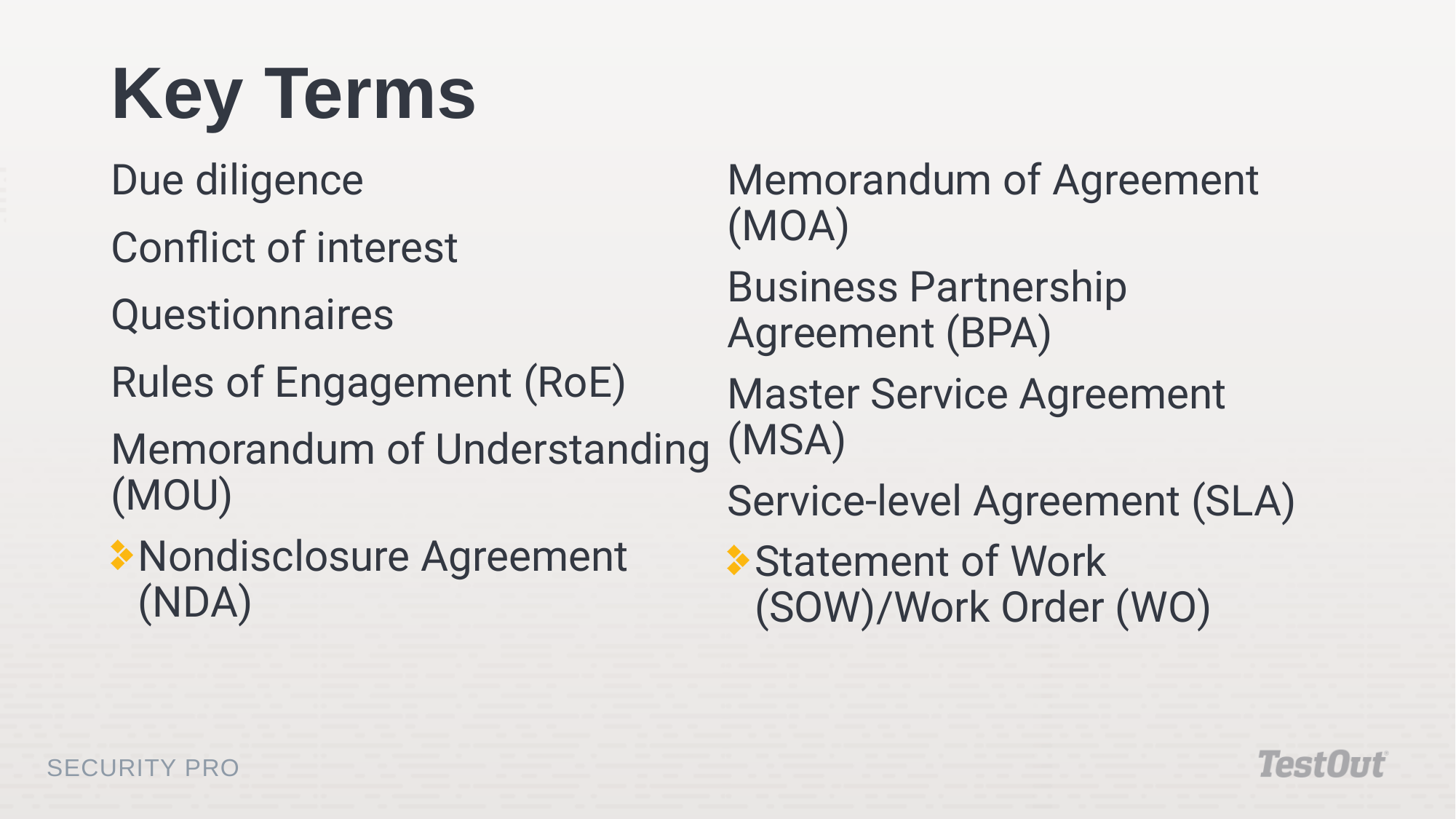

# Key Terms
Due diligence
Conflict of interest
Questionnaires
Rules of Engagement (RoE)
Memorandum of Understanding (MOU)
Nondisclosure Agreement (NDA)

Memorandum of Agreement (MOA)
Business Partnership Agreement (BPA)
Master Service Agreement (MSA)
Service-level Agreement (SLA)
Statement of Work (SOW)/Work Order (WO)
Security Pro